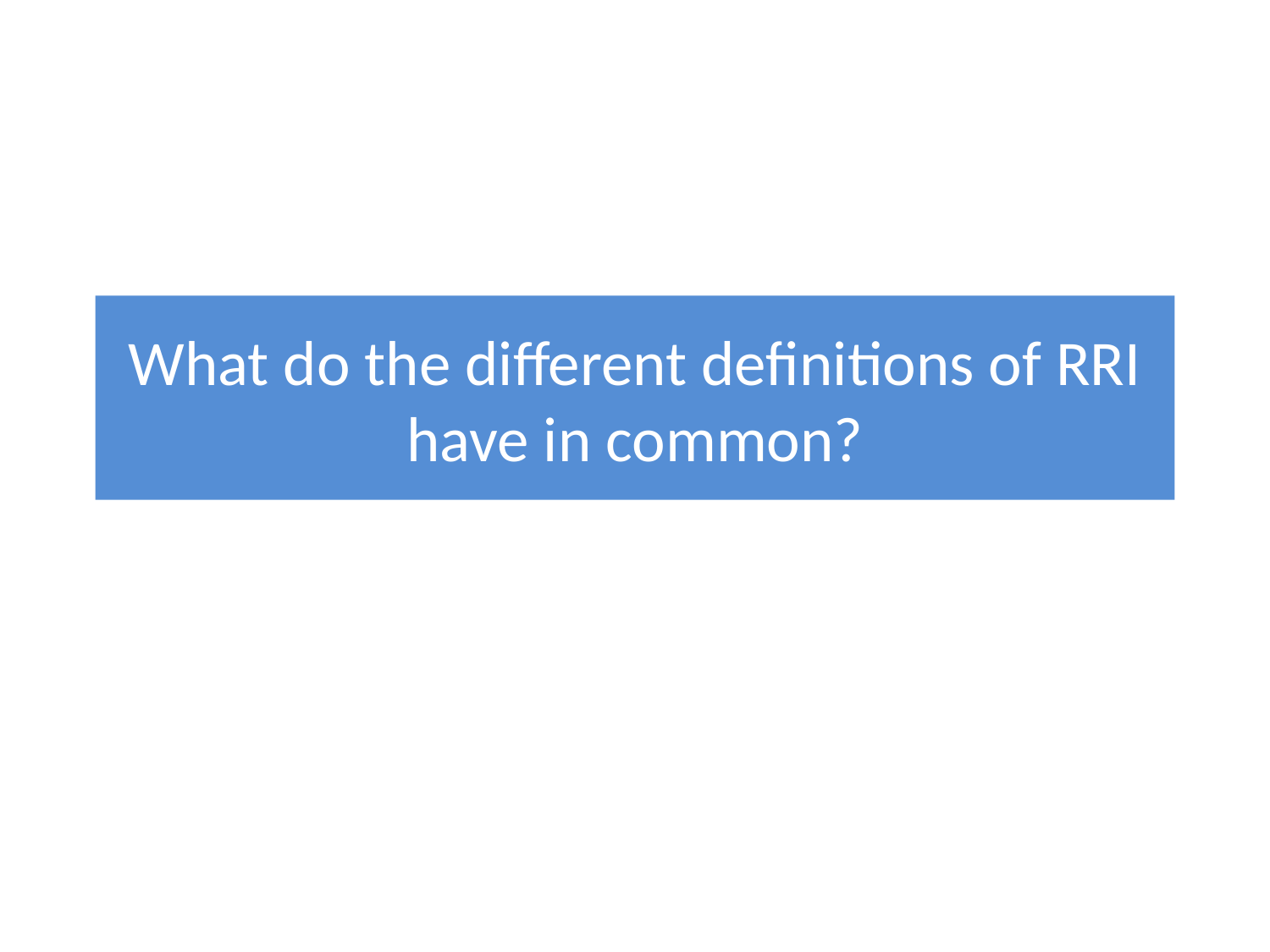

# What do the different definitions of RRI have in common?